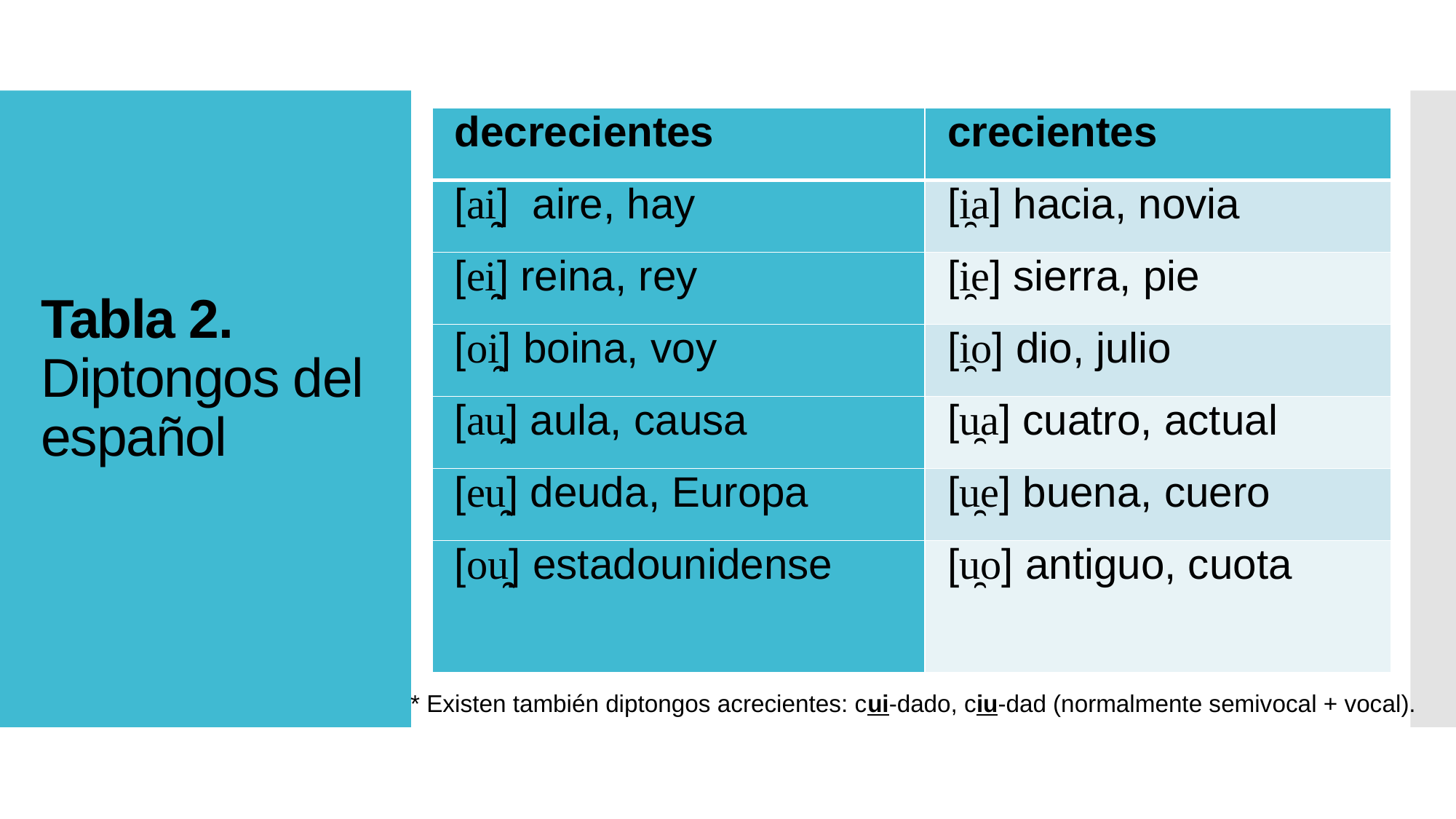

| decrecientes | crecientes |
| --- | --- |
| [ai̯] aire, hay | [i̯a] hacia, novia |
| [ei̯] reina, rey | [i̯e] sierra, pie |
| [oi̯] boina, voy | [i̯o] dio, julio |
| [au̯] aula, causa | [u̯a] cuatro, actual |
| [eu̯] deuda, Europa | [u̯e] buena, cuero |
| [ou̯] estadounidense | [u̯o] antiguo, cuota |
# Tabla 2. Diptongos del español

* Existen también diptongos acrecientes: cui-dado, ciu-dad (normalmente semivocal + vocal).